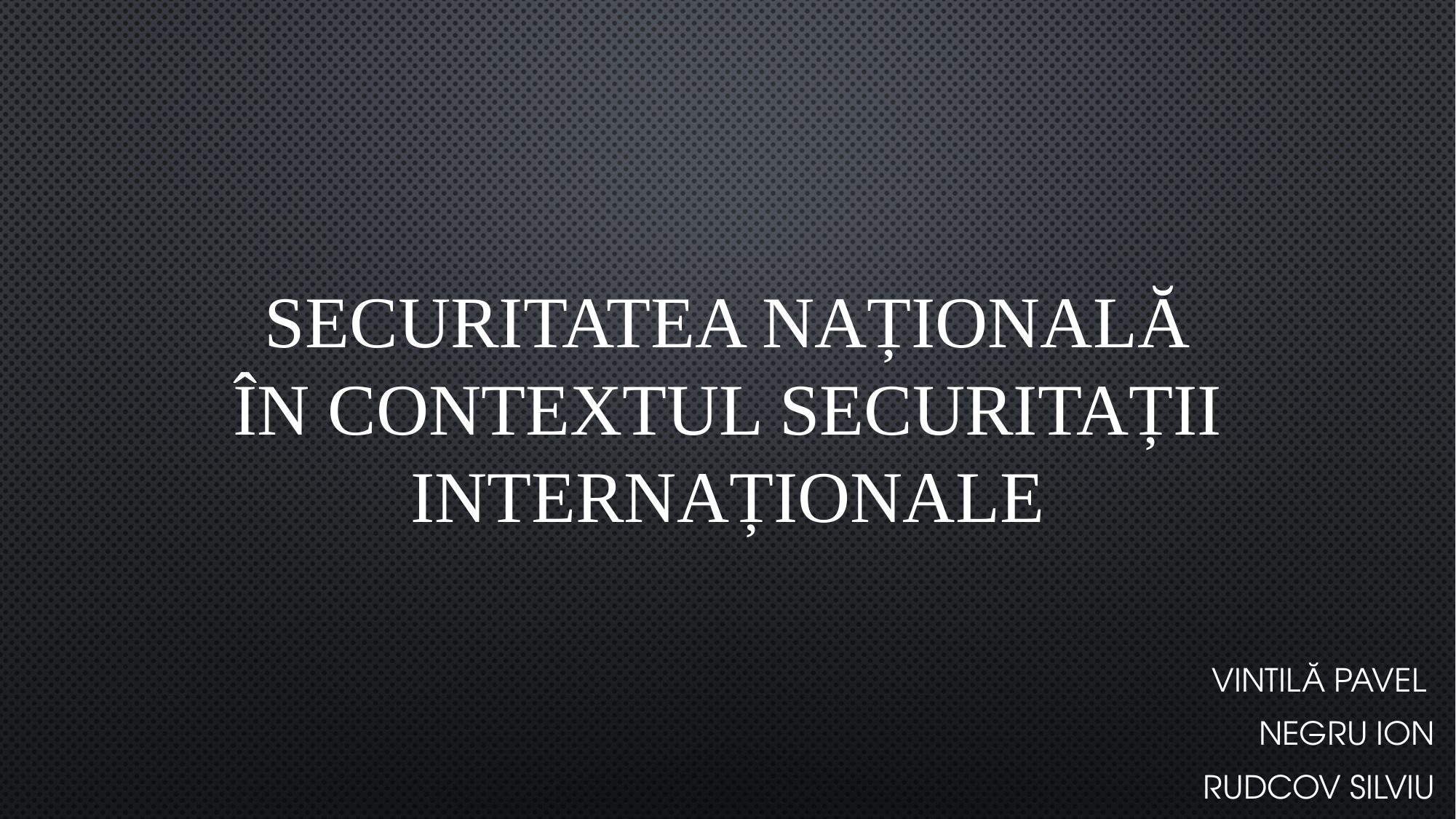

# SECURITATEA NAȚIONALĂ ÎN CONTEXTUL SECURITAȚII INTERNAȚIONALE
Vintilă Pavel
Negru Ion
Rudcov Silviu